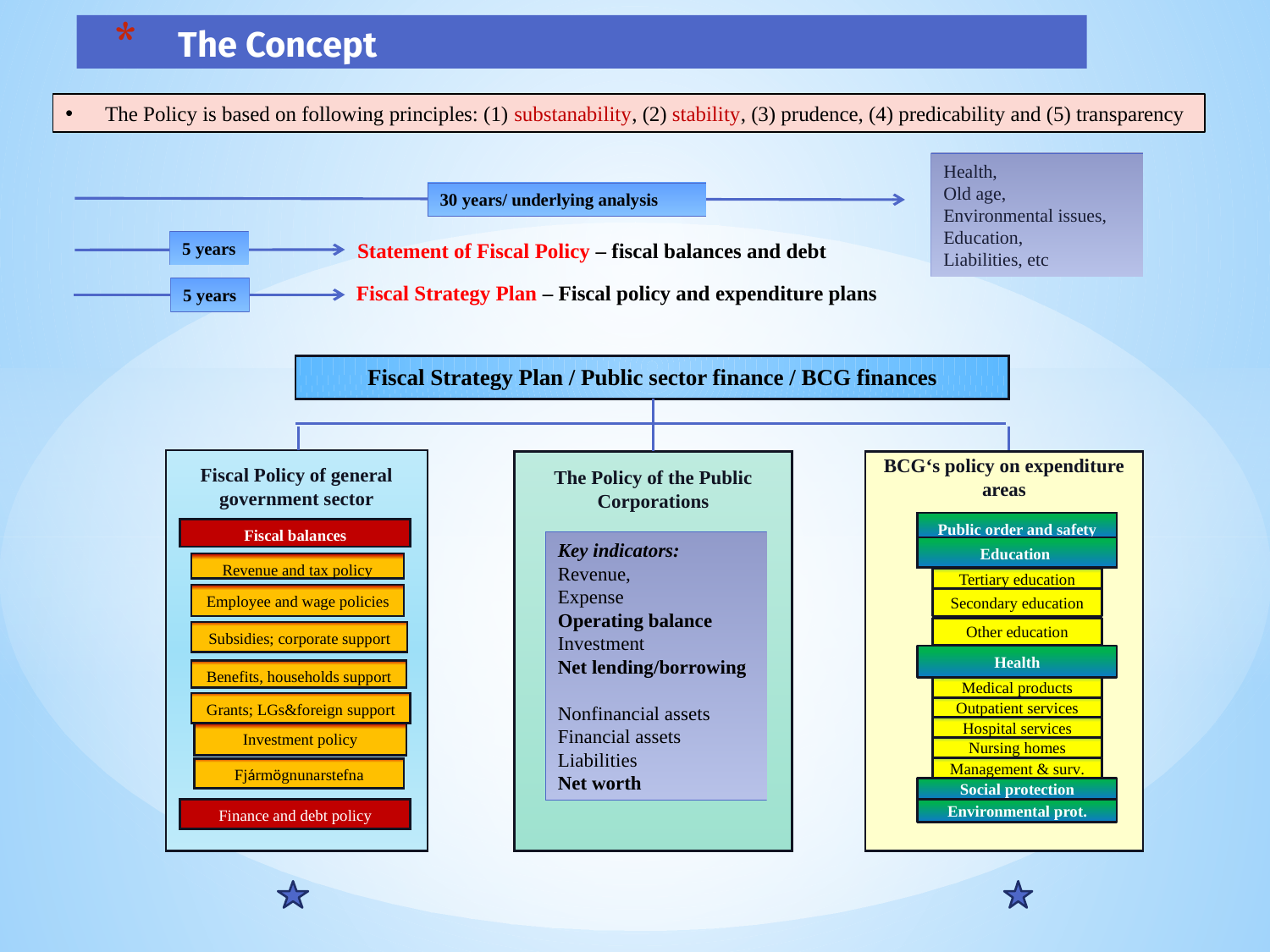

# The Concept
Hugmyndafræðin
The Policy is based on following principles: (1) substanability, (2) stability, (3) prudence, (4) predicability and (5) transparency
Health,
Old age,
Environmental issues,
Education,
Liabilities, etc
30 years/ underlying analysis
Statement of Fiscal Policy – fiscal balances and debt
5 years
Fiscal Strategy Plan – Fiscal policy and expenditure plans
5 years
Fiscal Strategy Plan / Public sector finance / BCG finances
Fiscal Policy of general government sector

The Policy of the Public Corporations

BCG‘s policy on expenditure areas

Public order and safety
Fiscal balances
Key indicators:
Revenue,
Expense
Operating balance
Investment
Net lending/borrowing

Nonfinancial assets
Financial assets
Liabilities
Net worth
Education
Revenue and tax policy
Tertiary education
Employee and wage policies
Secondary education
Other education
Subsidies; corporate support
Health
Benefits, households support
Medical products
Grants; LGs&foreign support
Outpatient services
Hospital services
Investment policy
Nursing homes
Management & surv.
Fjármögnunarstefna
Social protection
Finance and debt policy
Environmental prot.

22.4.2015